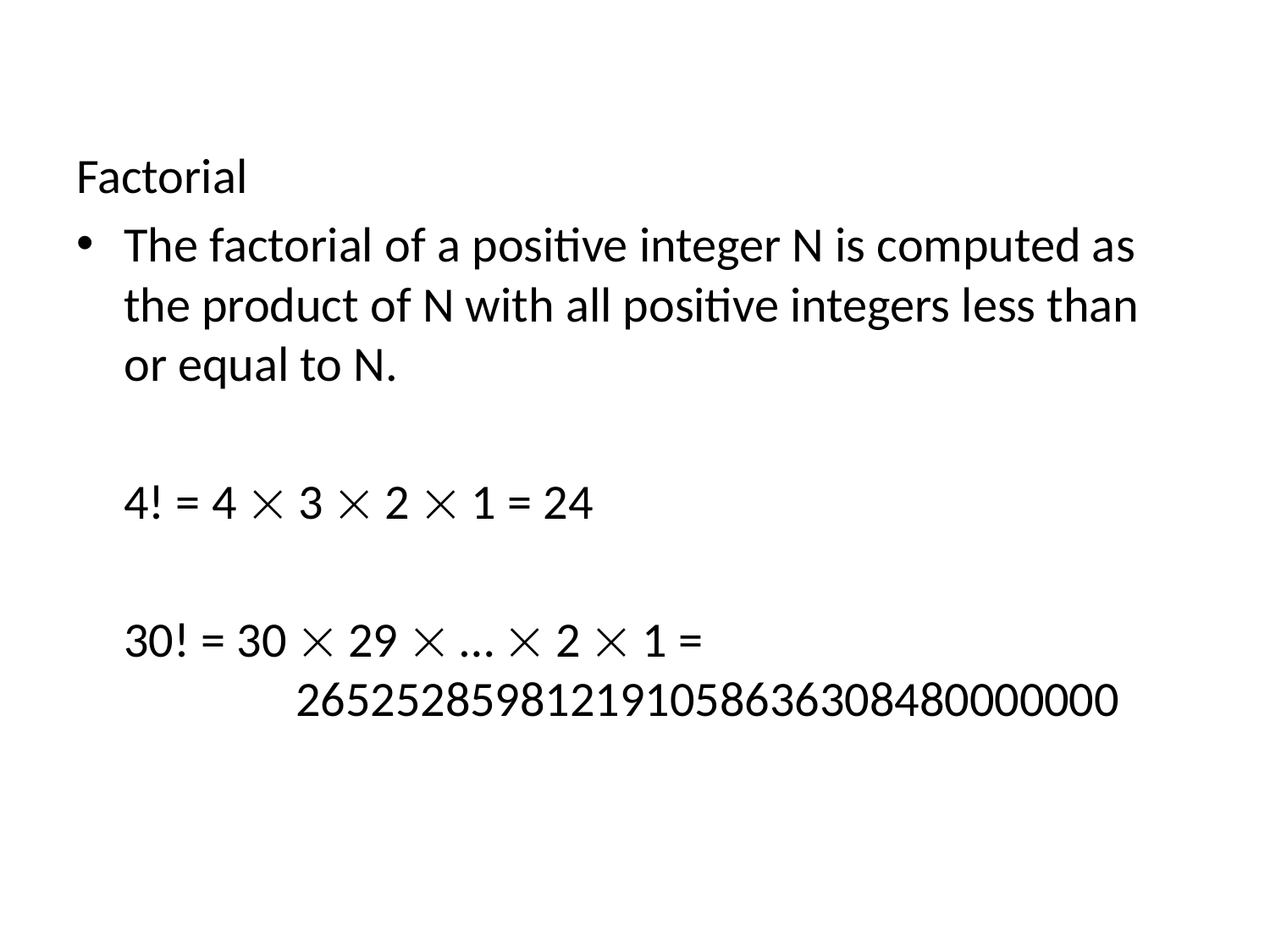

Factorial
The factorial of a positive integer N is computed as the product of N with all positive integers less than or equal to N.

	4! = 4 × 3 × 2 × 1 = 24

	30! = 30 × 29 × … × 2 × 1 = 					    265252859812191058636308480000000